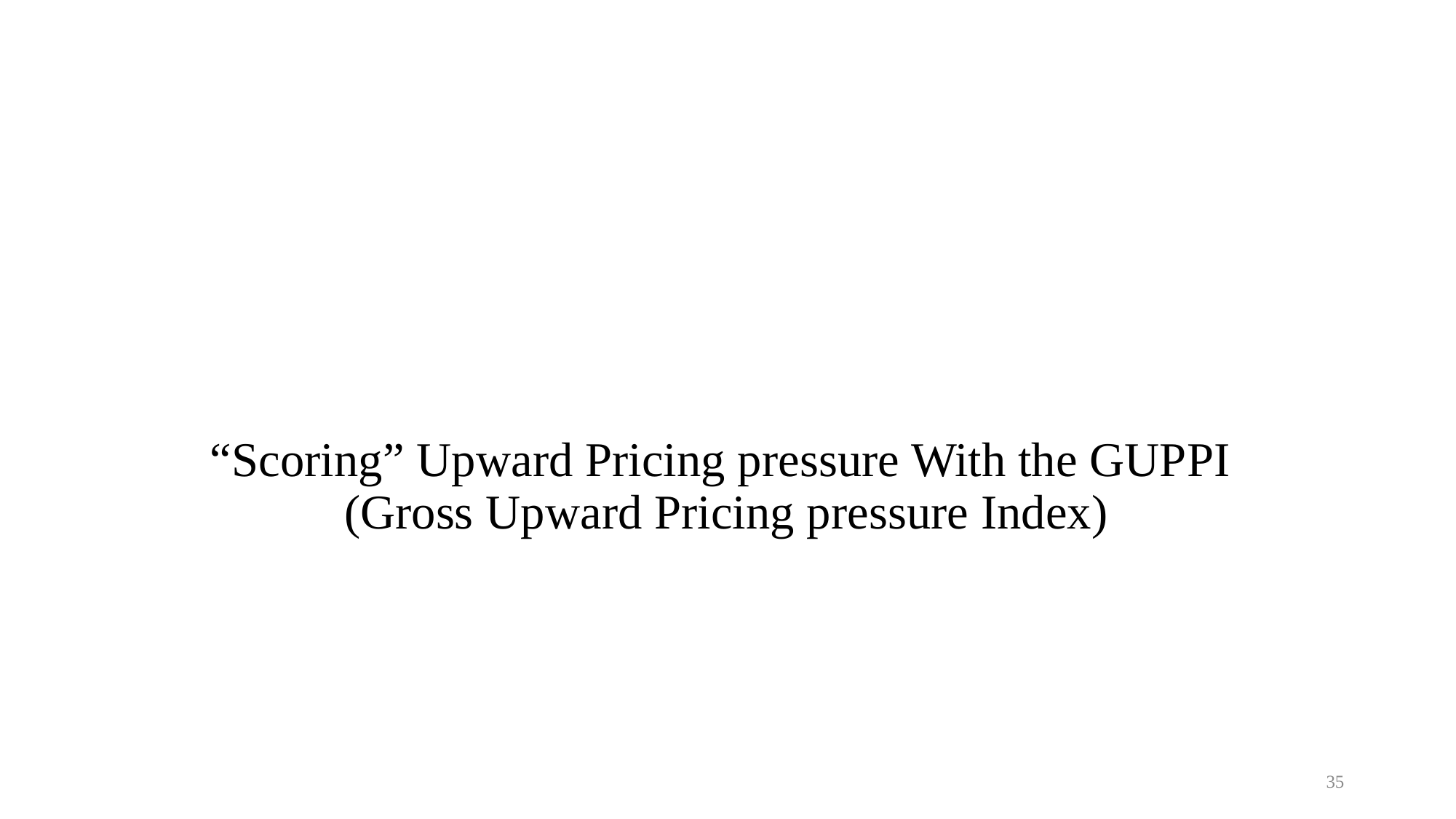

# “Scoring” Upward Pricing pressure With the GUPPI (Gross Upward Pricing pressure Index)

35